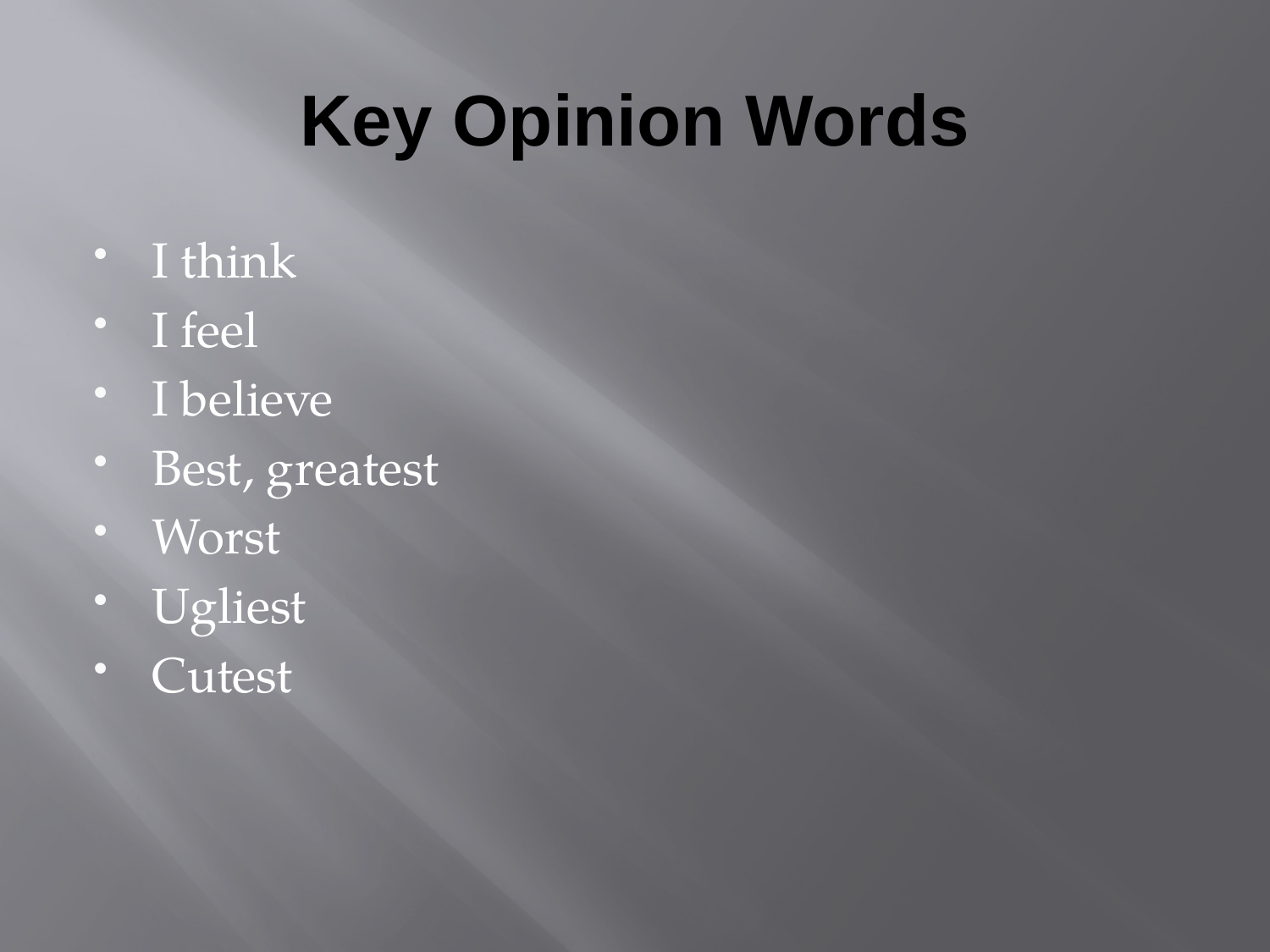

# Key Opinion Words
I think
I feel
I believe
Best, greatest
Worst
Ugliest
Cutest